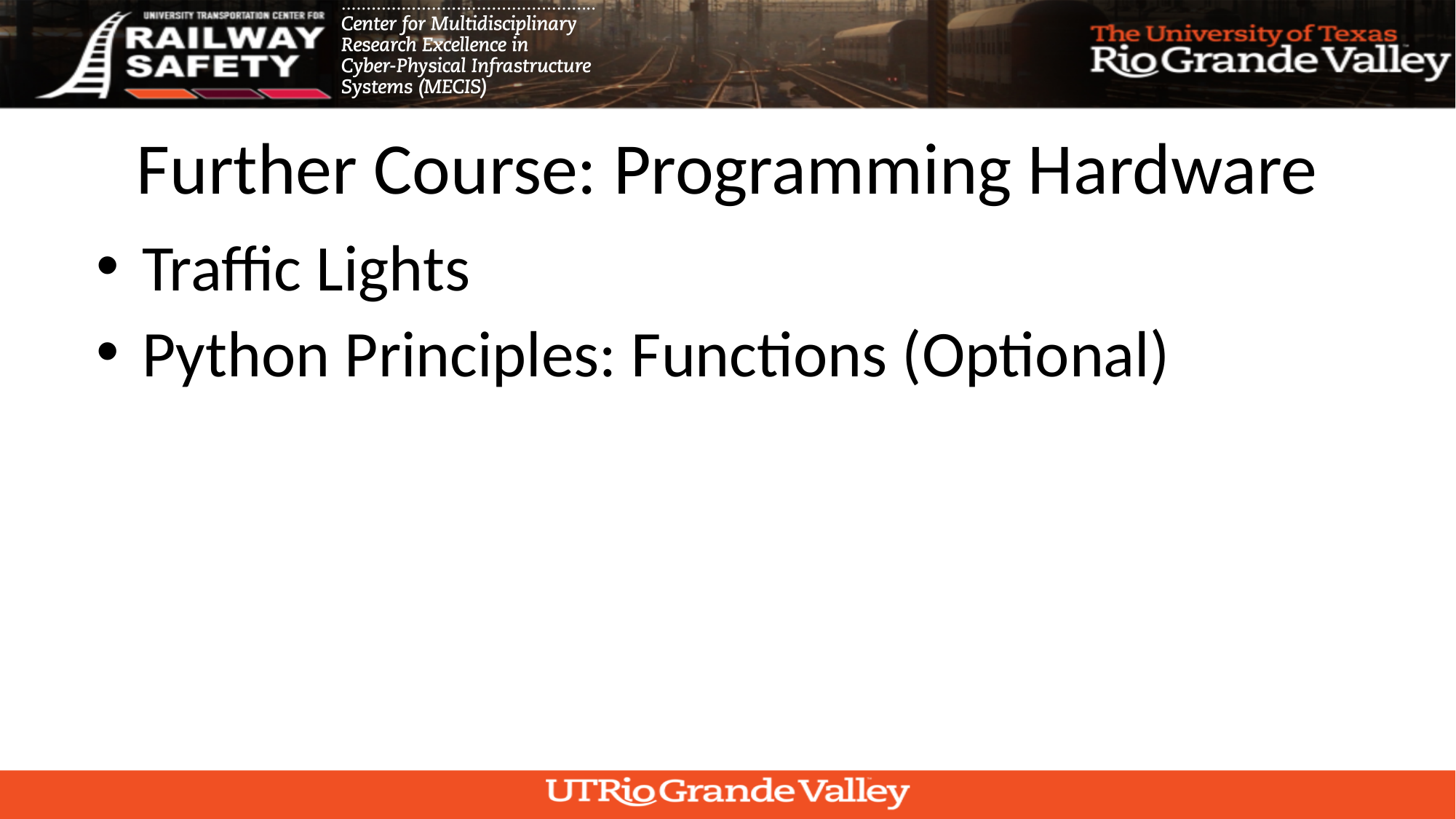

# Further Course: Programming Hardware
Traffic Lights
Python Principles: Functions (Optional)